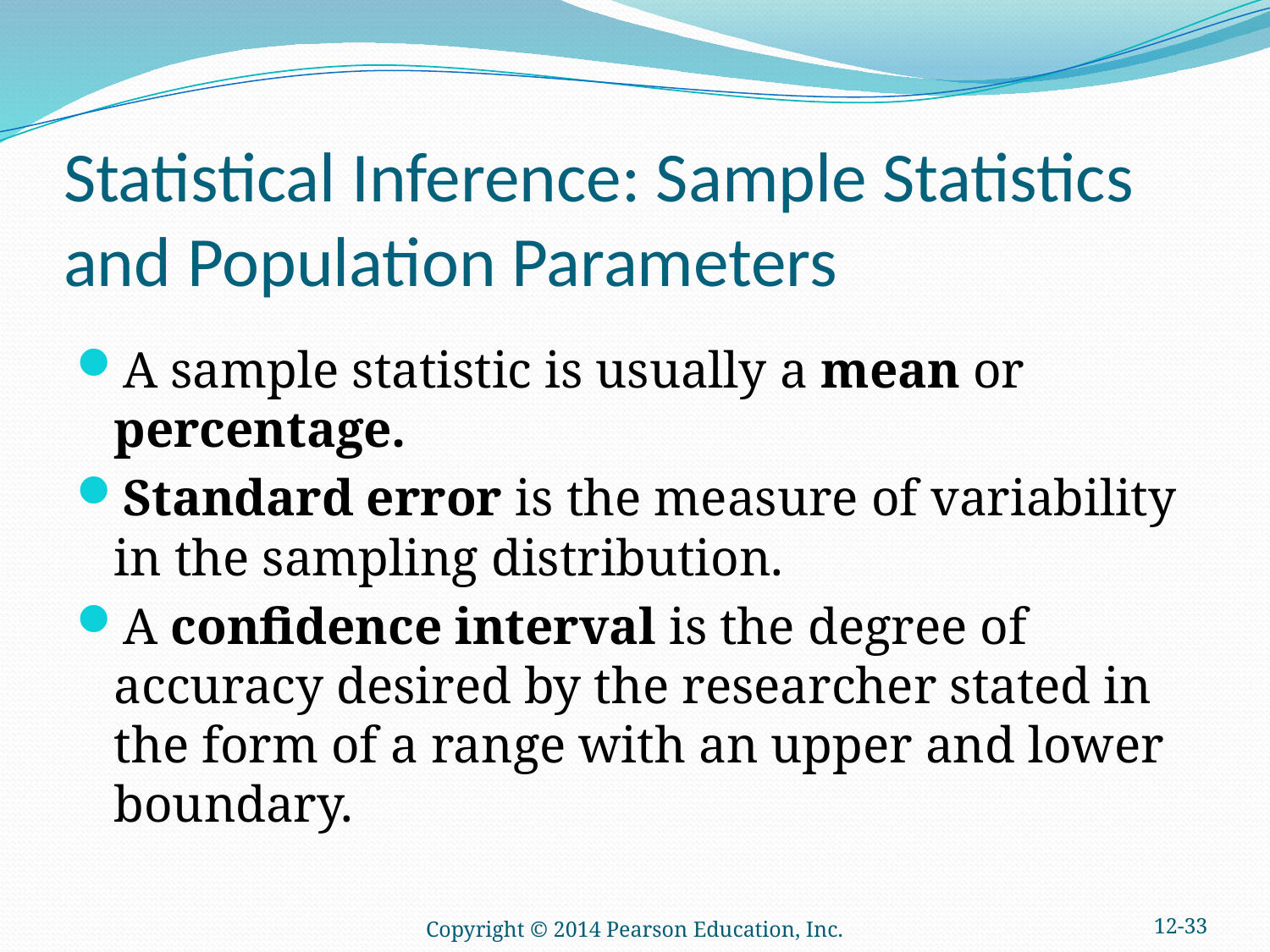

# Statistical Inference: Sample Statistics and Population Parameters
A sample statistic is usually a mean or percentage.
Standard error is the measure of variability in the sampling distribution.
A confidence interval is the degree of accuracy desired by the researcher stated in the form of a range with an upper and lower boundary.